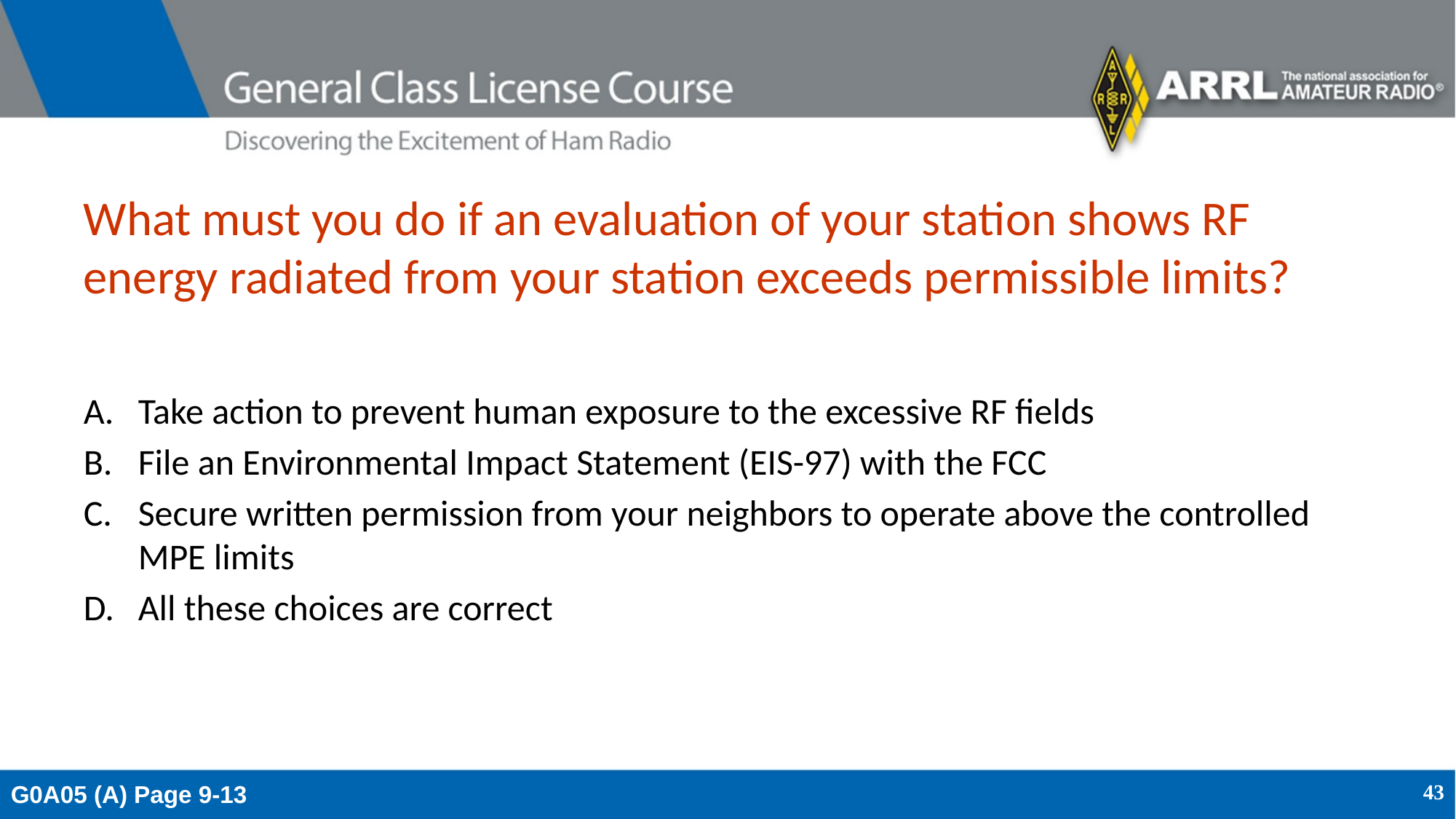

# What must you do if an evaluation of your station shows RF energy radiated from your station exceeds permissible limits?
Take action to prevent human exposure to the excessive RF fields
File an Environmental Impact Statement (EIS-97) with the FCC
Secure written permission from your neighbors to operate above the controlled MPE limits
All these choices are correct
G0A05 (A) Page 9-13
43